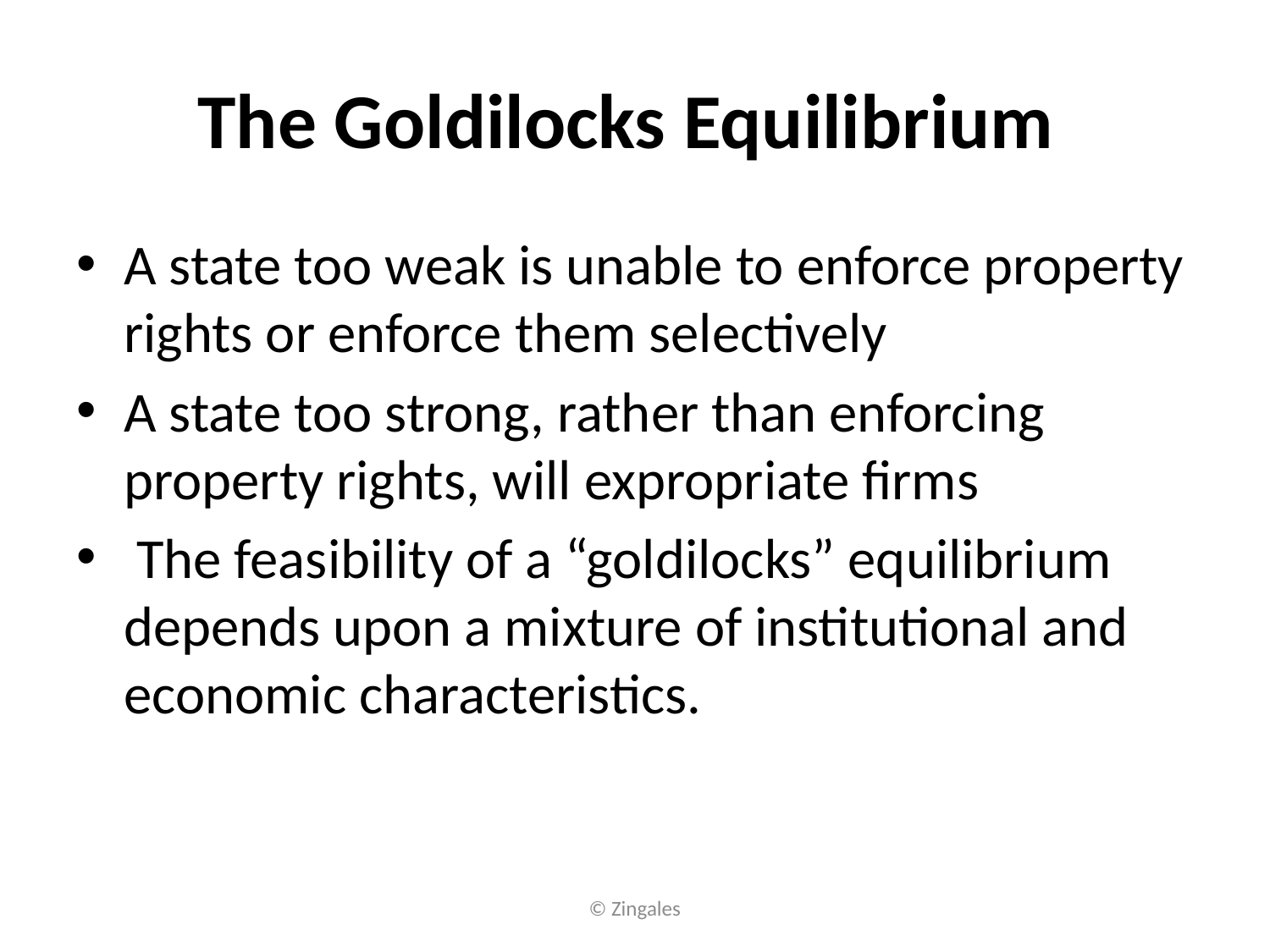

# The Goldilocks Equilibrium
A state too weak is unable to enforce property rights or enforce them selectively
A state too strong, rather than enforcing property rights, will expropriate firms
 The feasibility of a “goldilocks” equilibrium depends upon a mixture of institutional and economic characteristics.
© Zingales